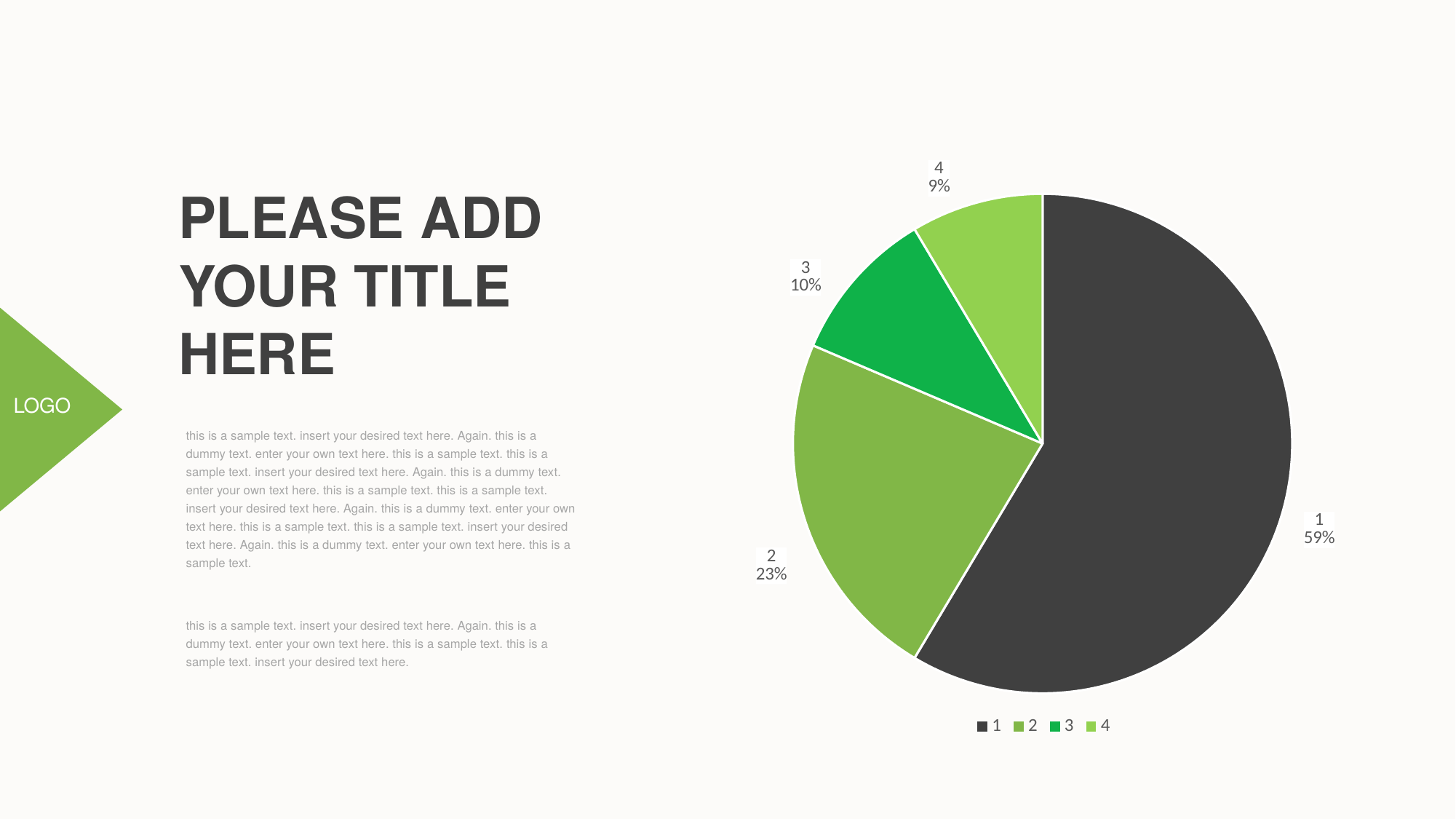

### Chart

| Category |  |
|---|---|
PLEASE ADD YOUR TITLE HERE
this is a sample text. insert your desired text here. Again. this is a dummy text. enter your own text here. this is a sample text. this is a sample text. insert your desired text here. Again. this is a dummy text. enter your own text here. this is a sample text. this is a sample text. insert your desired text here. Again. this is a dummy text. enter your own text here. this is a sample text. this is a sample text. insert your desired text here. Again. this is a dummy text. enter your own text here. this is a sample text.
this is a sample text. insert your desired text here. Again. this is a dummy text. enter your own text here. this is a sample text. this is a sample text. insert your desired text here.

LOGO